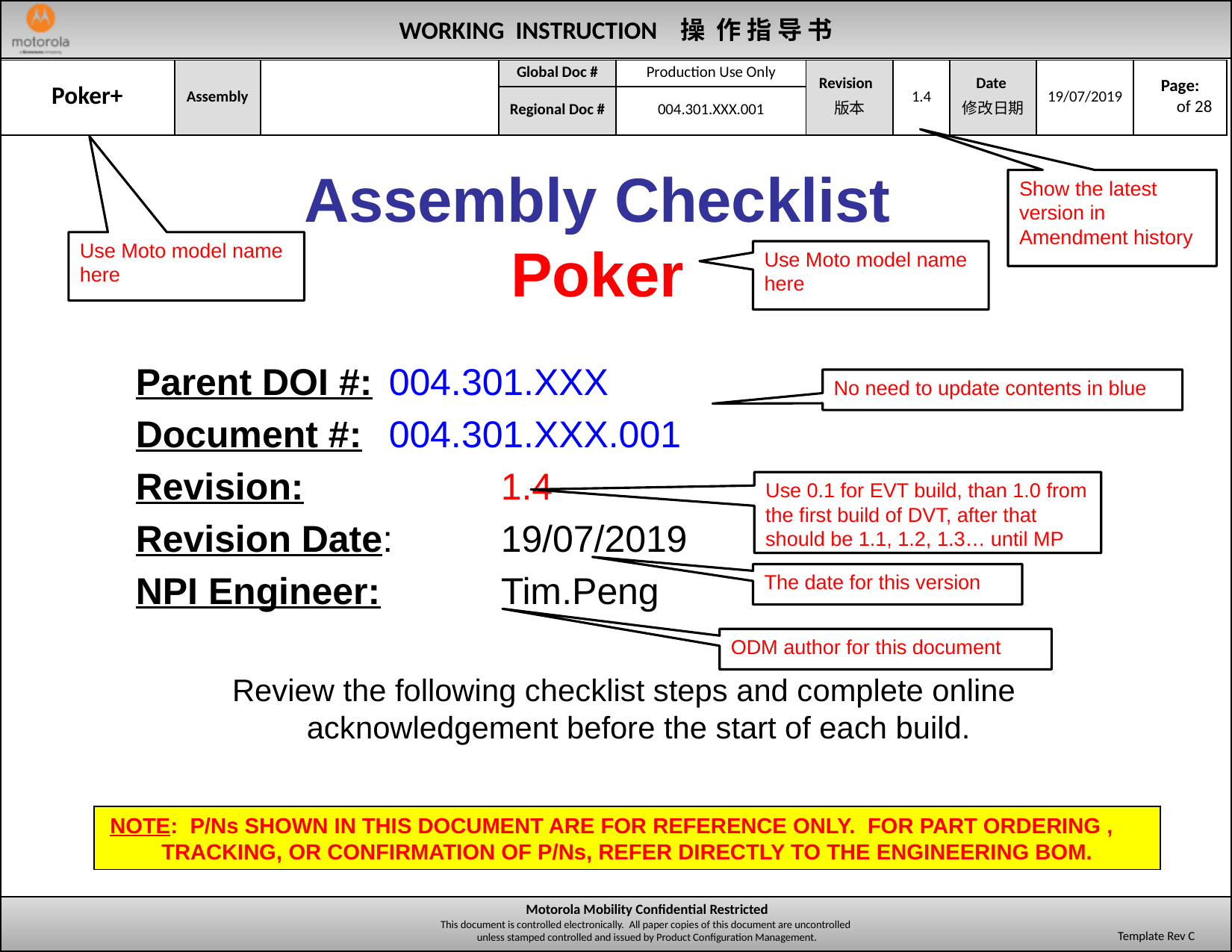

Assembly Checklist
Poker
Show the latest version in Amendment history
Use Moto model name here
Use Moto model name here
Parent DOI #: 	004.301.XXX
Document #: 	004.301.XXX.001
Revision: 		1.4
Revision Date:	19/07/2019
NPI Engineer: 	Tim.Peng

Review the following checklist steps and complete online acknowledgement before the start of each build.
No need to update contents in blue
Use 0.1 for EVT build, than 1.0 from the first build of DVT, after that should be 1.1, 1.2, 1.3… until MP
The date for this version
ODM author for this document
NOTE:  P/Ns SHOWN IN THIS DOCUMENT ARE FOR REFERENCE ONLY.  FOR PART ORDERING ,      TRACKING, OR CONFIRMATION OF P/Ns, REFER DIRECTLY TO THE ENGINEERING BOM.